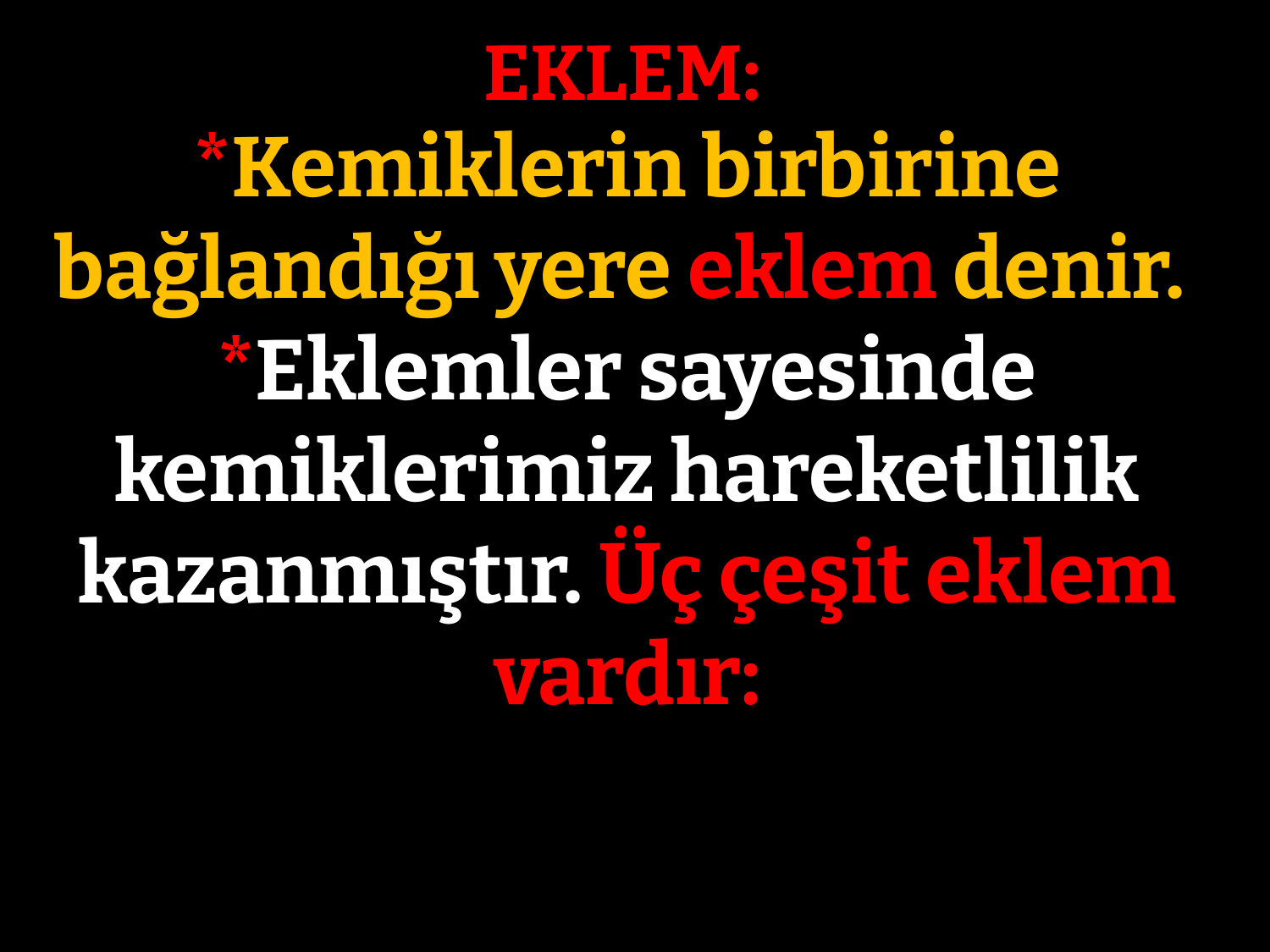

EKLEM:
*Kemiklerin birbirine bağlandığı yere eklem denir.
*Eklemler sayesinde kemiklerimiz hareketlilik kazanmıştır. Üç çeşit eklem vardır:
#